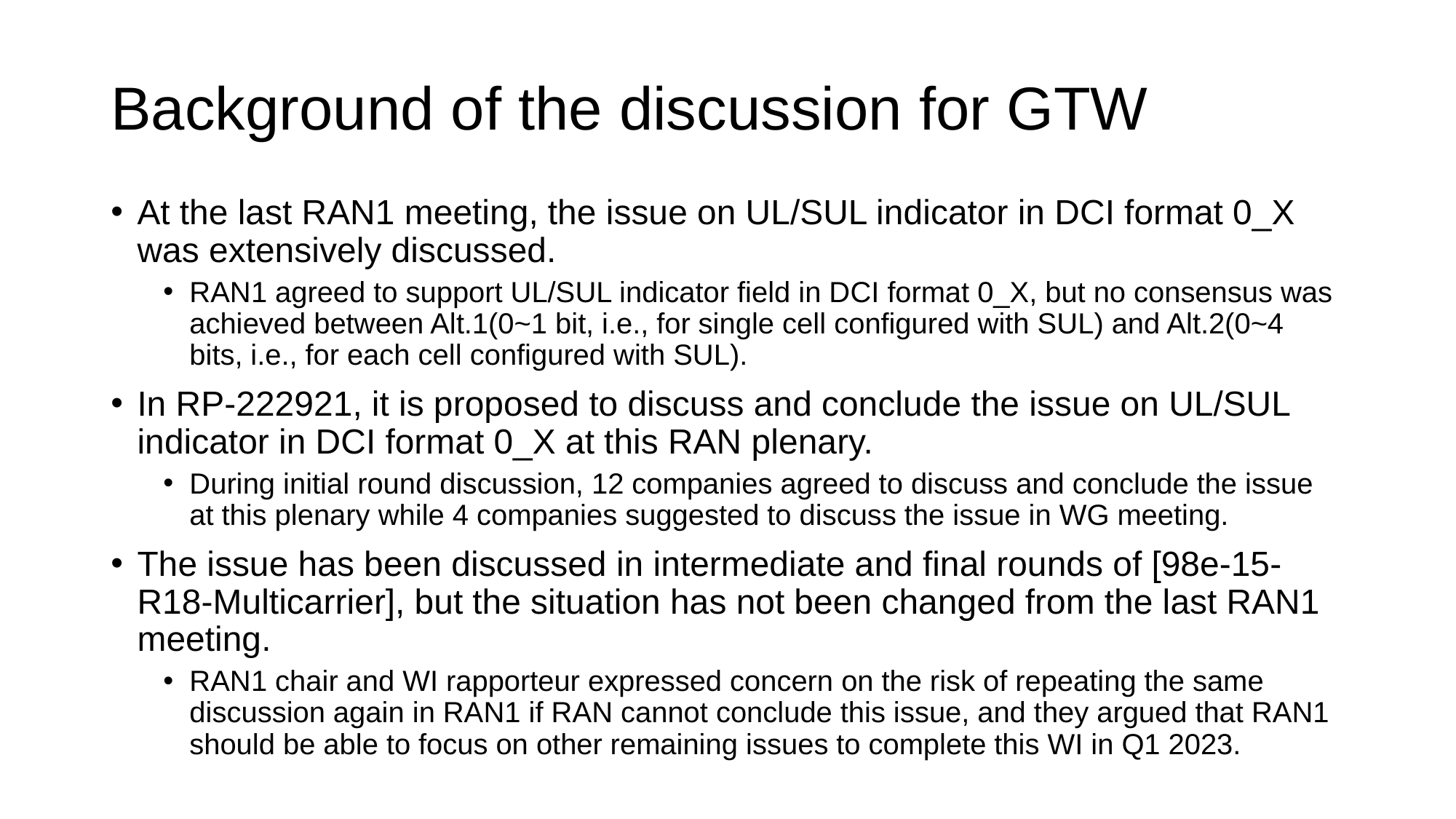

# Background of the discussion for GTW
At the last RAN1 meeting, the issue on UL/SUL indicator in DCI format 0_X was extensively discussed.
RAN1 agreed to support UL/SUL indicator field in DCI format 0_X, but no consensus was achieved between Alt.1(0~1 bit, i.e., for single cell configured with SUL) and Alt.2(0~4 bits, i.e., for each cell configured with SUL).
In RP-222921, it is proposed to discuss and conclude the issue on UL/SUL indicator in DCI format 0_X at this RAN plenary.
During initial round discussion, 12 companies agreed to discuss and conclude the issue at this plenary while 4 companies suggested to discuss the issue in WG meeting.
The issue has been discussed in intermediate and final rounds of [98e-15-R18-Multicarrier], but the situation has not been changed from the last RAN1 meeting.
RAN1 chair and WI rapporteur expressed concern on the risk of repeating the same discussion again in RAN1 if RAN cannot conclude this issue, and they argued that RAN1 should be able to focus on other remaining issues to complete this WI in Q1 2023.